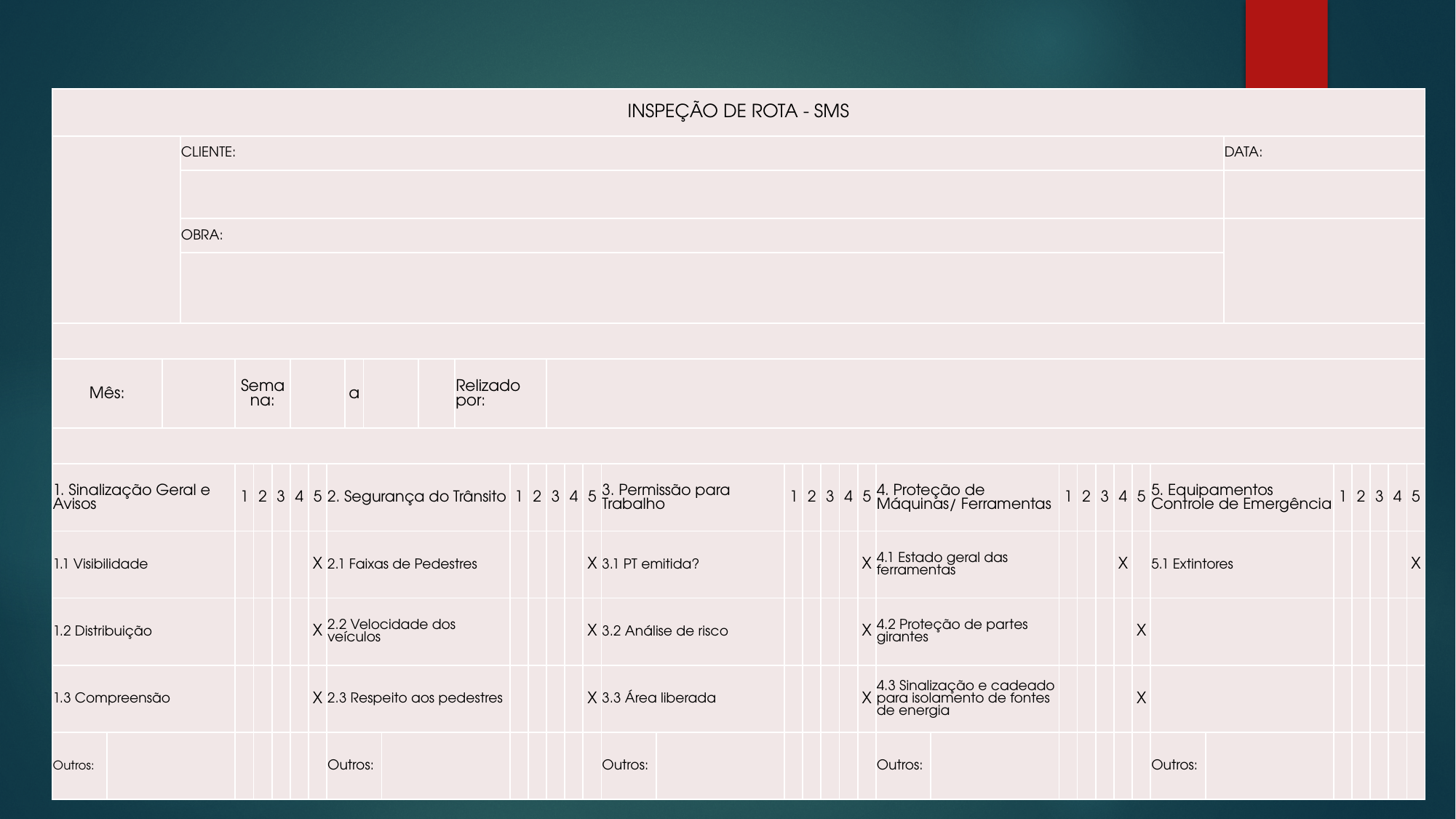

#
| INSPEÇÃO DE ROTA - SMS |  |  |  |  |  |  |  |  |  |  |  |  |  |  |  |  |  |  |  |  |  |  |  |  |  |  |  |  |  |  |  |  |  |  |  |  |  |  |  |  |  |
| --- | --- | --- | --- | --- | --- | --- | --- | --- | --- | --- | --- | --- | --- | --- | --- | --- | --- | --- | --- | --- | --- | --- | --- | --- | --- | --- | --- | --- | --- | --- | --- | --- | --- | --- | --- | --- | --- | --- | --- | --- | --- |
|  |  |  | CLIENTE: |  |  |  |  |  |  |  |  |  |  |  |  |  |  |  |  |  |  |  |  |  |  |  |  |  |  |  |  |  |  |  |  | DATA: |  |  |  |  |  |
|  |  |  |  |  |  |  |  |  |  |  |  |  |  |  |  |  |  |  |  |  |  |  |  |  |  |  |  |  |  |  |  |  |  |  |  |  |  |  |  |  |  |
|  |  |  | OBRA: |  |  |  |  |  |  |  |  |  |  |  |  |  |  |  |  |  |  |  |  |  |  |  |  |  |  |  |  |  |  |  |  |  |  |  |  |  |  |
|  |  |  |  |  |  |  |  |  |  |  |  |  |  |  |  |  |  |  |  |  |  |  |  |  |  |  |  |  |  |  |  |  |  |  |  |  |  |  |  |  |  |
|  |  |  |  |  |  |  |  |  |  |  |  |  |  |  |  |  |  |  |  |  |  |  |  |  |  |  |  |  |  |  |  |  |  |  |  |  |  |  |  |  |  |
| Mês: |  |  |  | Semana: |  |  |  |  |  | a |  |  |  | Relizado por: |  |  |  |  |  |  |  |  |  |  |  |  |  |  |  |  |  |  |  |  |  |  |  |  |  |  |  |
|  |  |  |  |  |  |  |  |  |  |  |  |  |  |  |  |  |  |  |  |  |  |  |  |  |  |  |  |  |  |  |  |  |  |  |  |  |  |  |  |  |  |
| 1. Sinalização Geral e Avisos |  |  |  | 1 | 2 | 3 | 4 | 5 | 2. Segurança do Trânsito |  |  |  |  |  | 1 | 2 | 3 | 4 | 5 | 3. Permissão para Trabalho |  | 1 | 2 | 3 | 4 | 5 | 4. Proteção de Máquinas/ Ferramentas |  | 1 | 2 | 3 | 4 | 5 | 5. Equipamentos Controle de Emergência |  |  | 1 | 2 | 3 | 4 | 5 |
| 1.1 Visibilidade |  |  |  |  |  |  |  | X | 2.1 Faixas de Pedestres |  |  |  |  |  |  |  |  |  | X | 3.1 PT emitida? |  |  |  |  |  | X | 4.1 Estado geral das ferramentas |  |  |  |  | X |  | 5.1 Extintores |  |  |  |  |  |  | X |
| 1.2 Distribuição |  |  |  |  |  |  |  | X | 2.2 Velocidade dos veículos |  |  |  |  |  |  |  |  |  | X | 3.2 Análise de risco |  |  |  |  |  | X | 4.2 Proteção de partes girantes |  |  |  |  |  | X |  |  |  |  |  |  |  |  |
| 1.3 Compreensão |  |  |  |  |  |  |  | X | 2.3 Respeito aos pedestres |  |  |  |  |  |  |  |  |  | X | 3.3 Área liberada |  |  |  |  |  | X | 4.3 Sinalização e cadeado para isolamento de fontes de energia |  |  |  |  |  | X |  |  |  |  |  |  |  |  |
| Outros: |  |  |  |  |  |  |  |  | Outros: |  |  |  |  |  |  |  |  |  |  | Outros: |  |  |  |  |  |  | Outros: |  |  |  |  |  |  | Outros: |  |  |  |  |  |  |  |